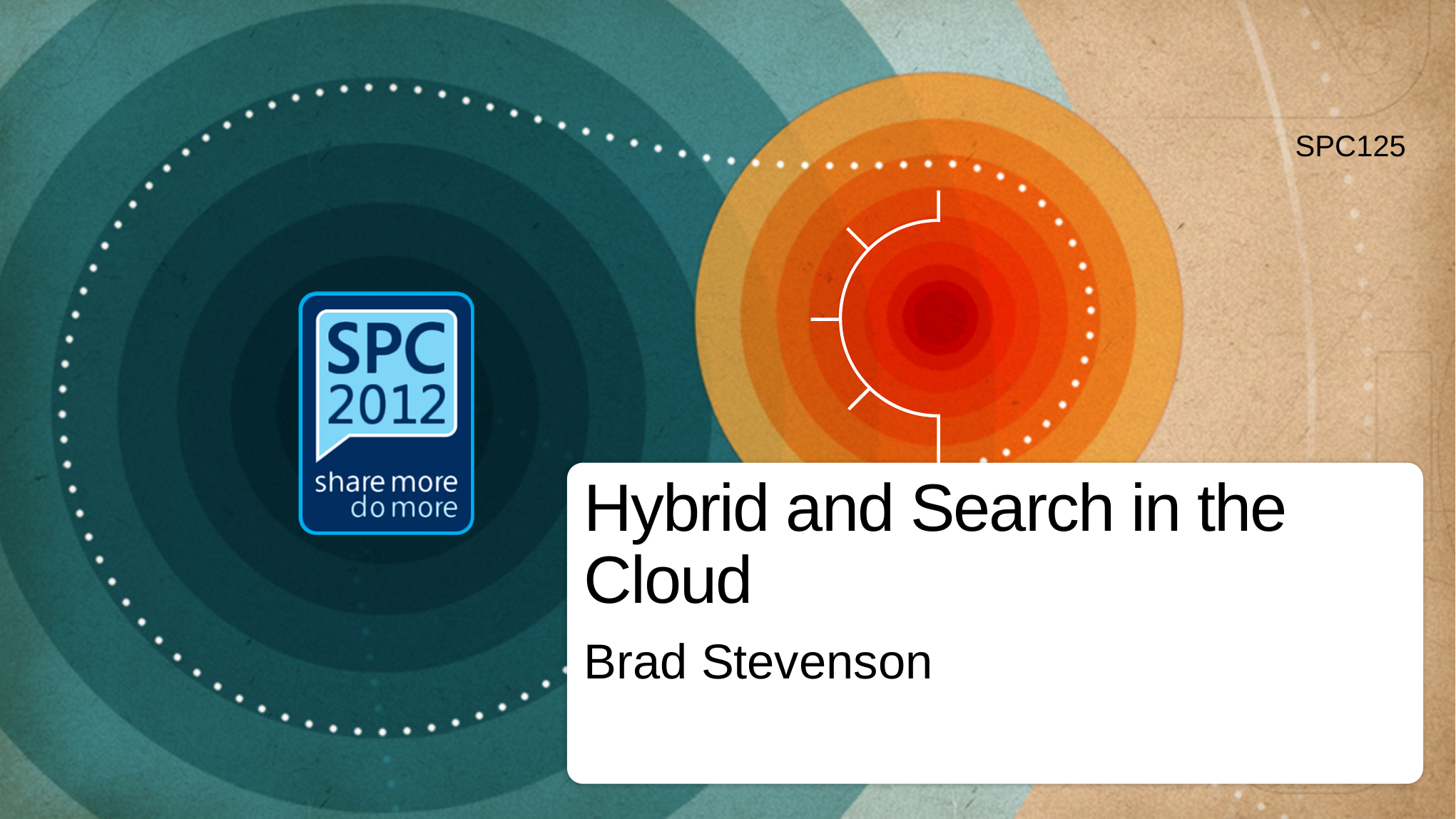

SPC125
# Hybrid and Search in the Cloud
Brad Stevenson